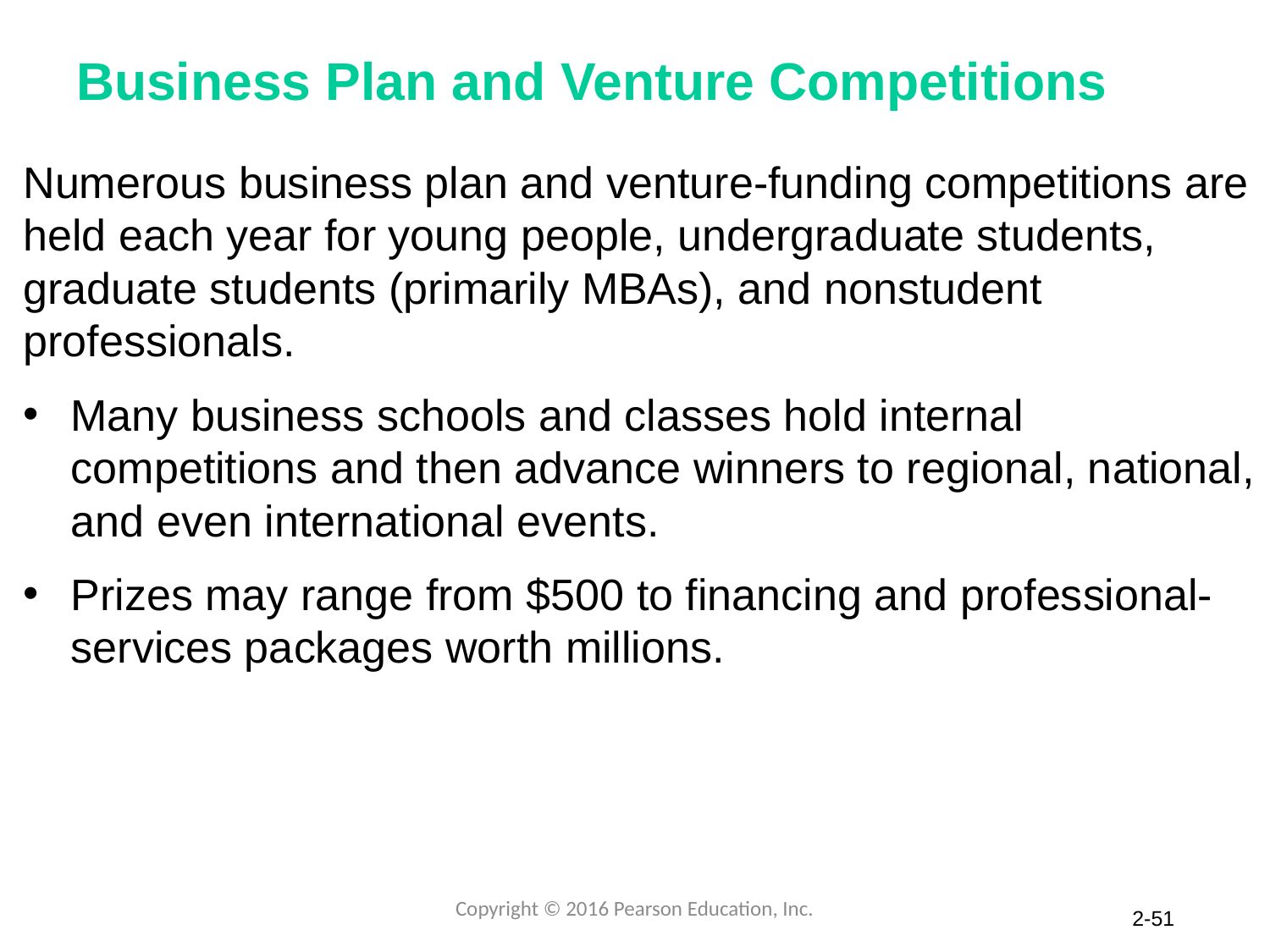

# Business Plan and Venture Competitions
Numerous business plan and venture-funding competitions are held each year for young people, undergraduate students, graduate students (primarily MBAs), and nonstudent professionals.

Many business schools and classes hold internal competitions and then advance winners to regional, national, and even international events.

Prizes may range from $500 to financing and professional-services packages worth millions.

Copyright © 2016 Pearson Education, Inc.